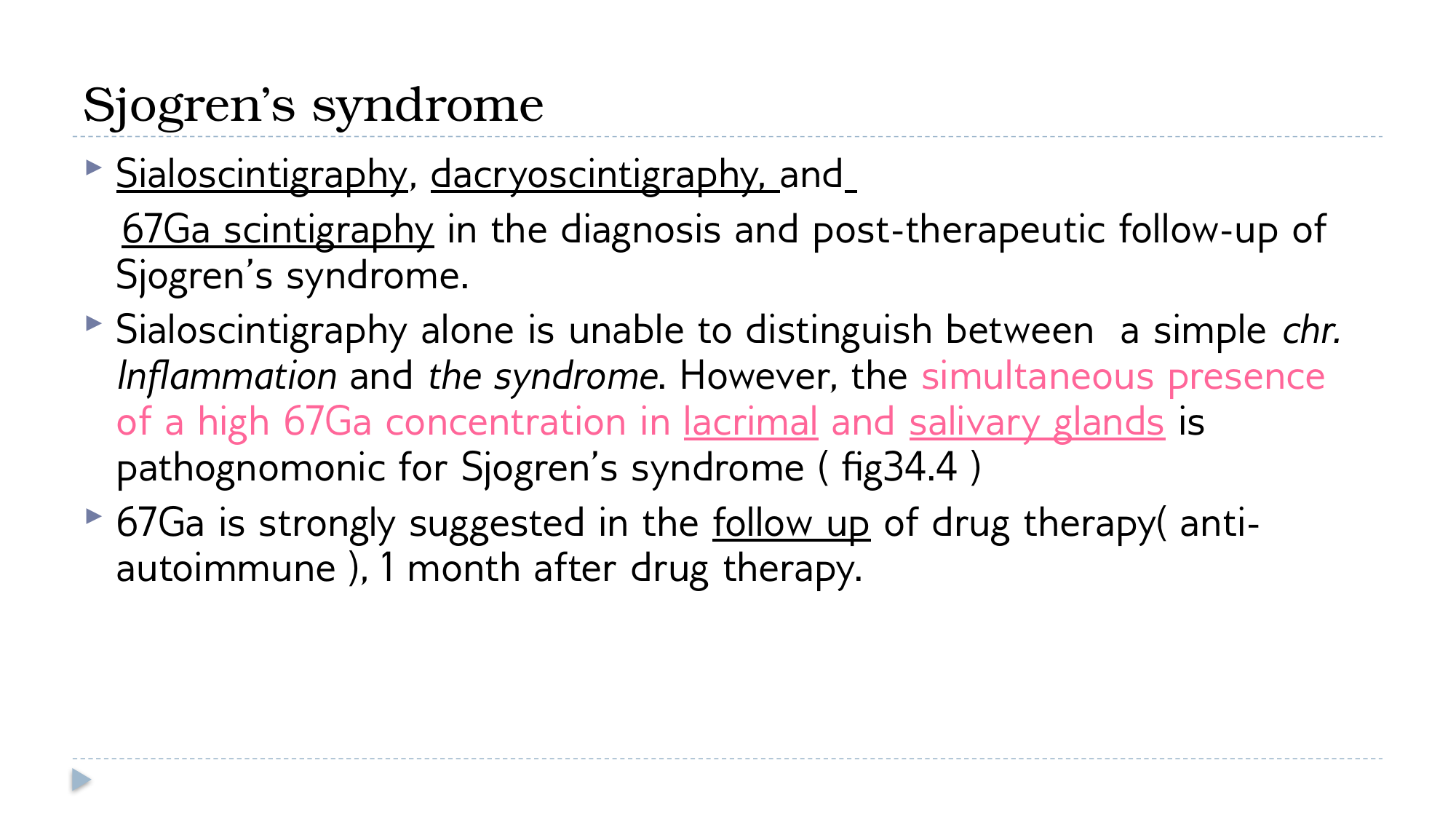

# Sjogren’s syndrome
Sialoscintigraphy, dacryoscintigraphy, and
   67Ga scintigraphy in the diagnosis and post-therapeutic follow-up of Sjogren’s syndrome.
Sialoscintigraphy alone is unable to distinguish between  a simple chr. Inflammation and the syndrome. However, the simultaneous presence of a high 67Ga concentration in lacrimal and salivary glands is pathognomonic for Sjogren’s syndrome ( fig34.4 )
67Ga is strongly suggested in the follow up of drug therapy( anti-autoimmune ), 1 month after drug therapy.